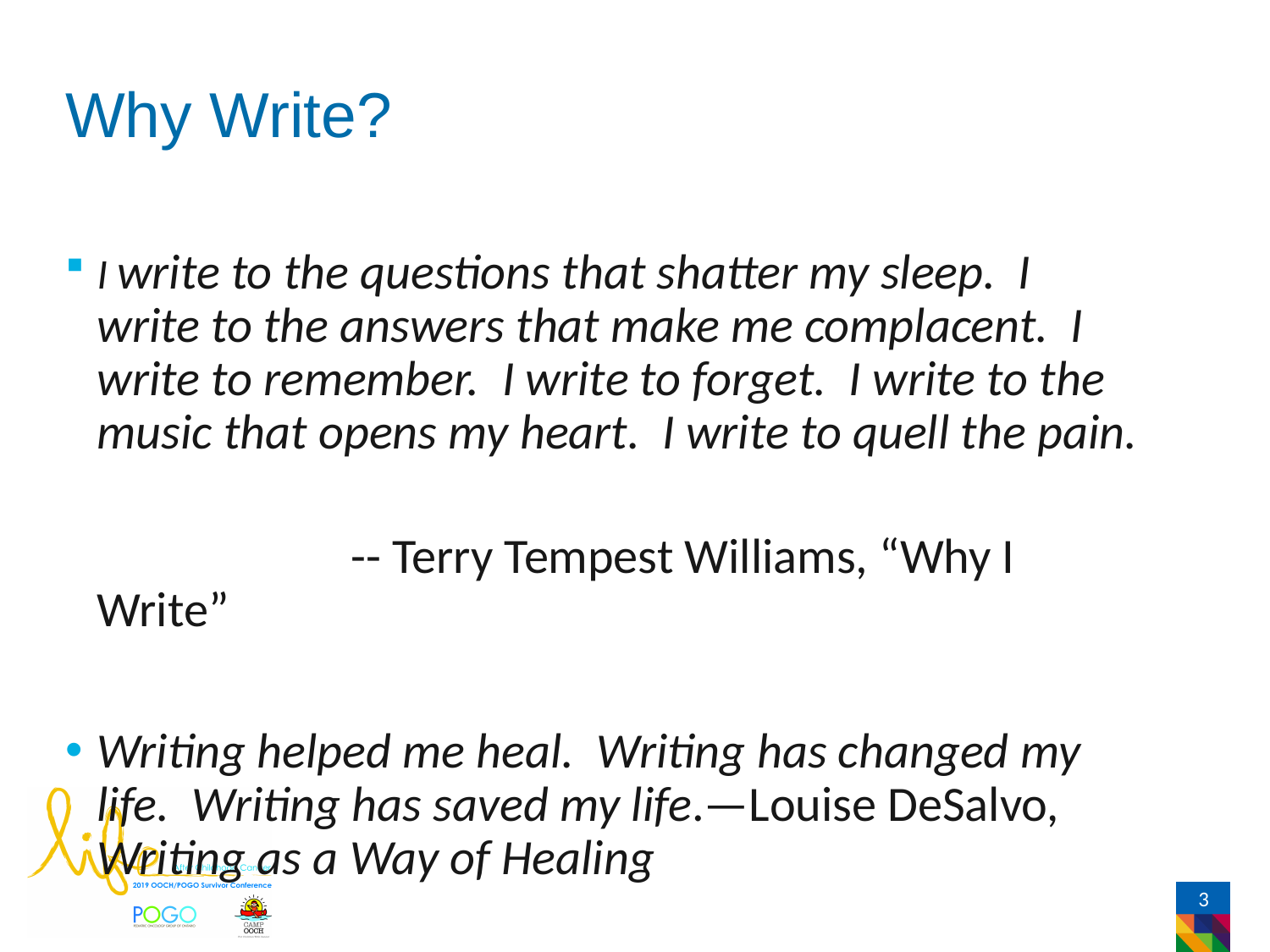

# Why Write?
I write to the questions that shatter my sleep.  I write to the answers that make me complacent.  I write to remember.  I write to forget.  I write to the music that opens my heart.  I write to quell the pain.
			-- Terry Tempest Williams, “Why I Write”

Writing helped me heal.  Writing has changed my life.  Writing has saved my life.—Louise DeSalvo, Writing as a Way of Healing